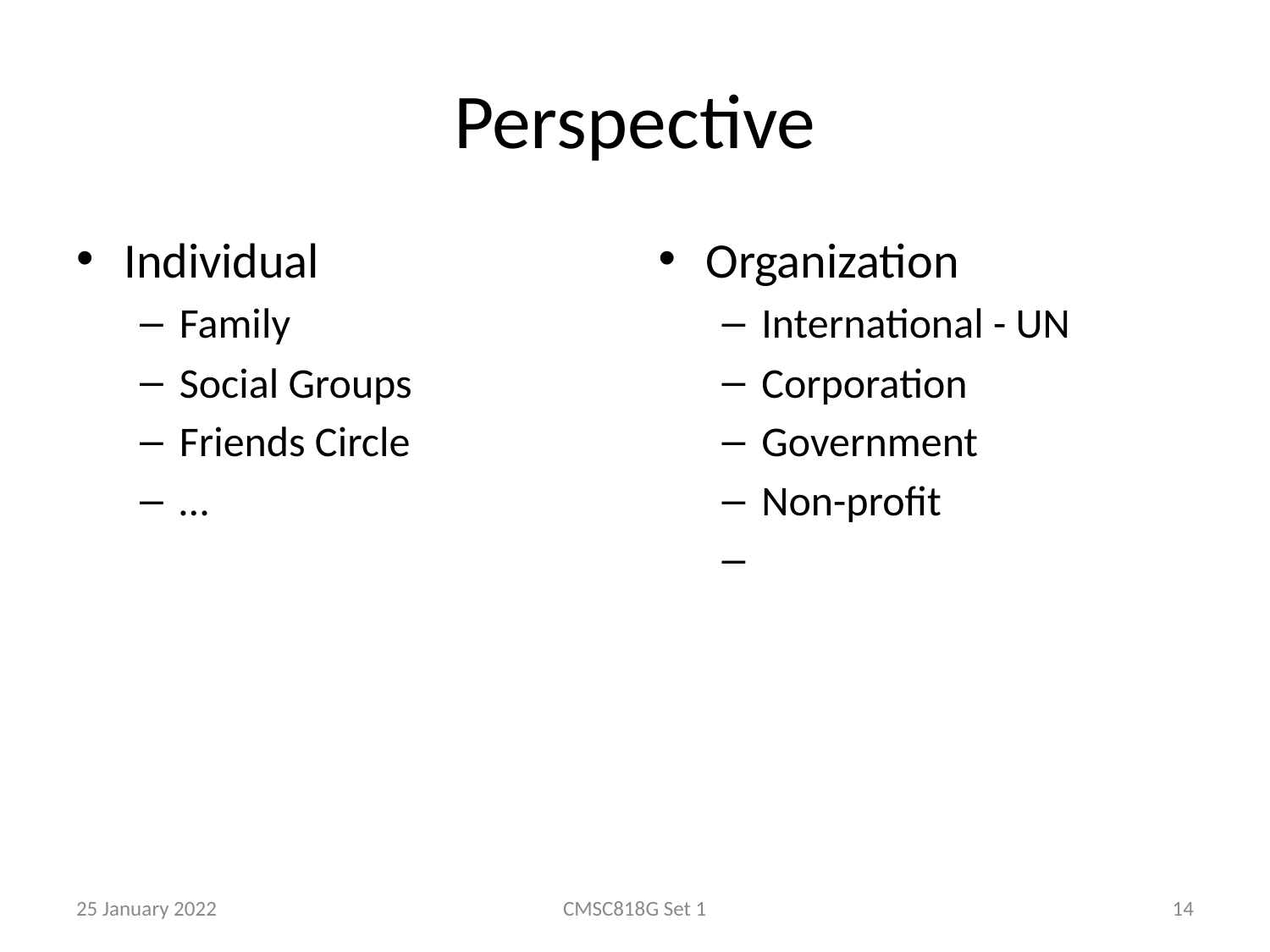

# Perspective
Individual
Family
Social Groups
Friends Circle
…

Organization
International - UN
Corporation
Government
Non-profit

25 January 2022
CMSC818G Set 1
14